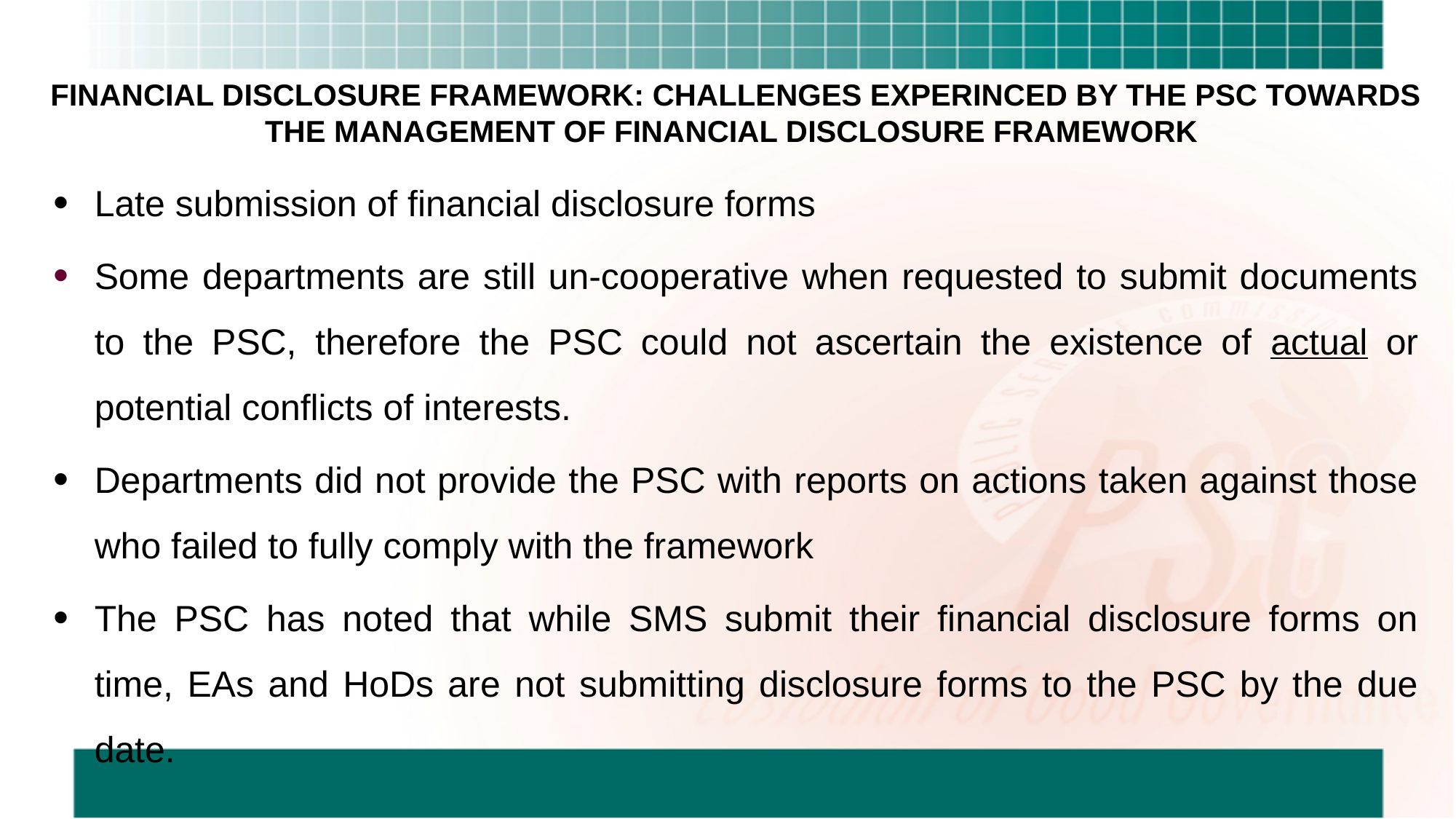

# FINANCIAL DISCLOSURE FRAMEWORK: CHALLENGES EXPERINCED BY THE PSC TOWARDS THE MANAGEMENT OF FINANCIAL DISCLOSURE FRAMEWORK
Late submission of financial disclosure forms
Some departments are still un-cooperative when requested to submit documents to the PSC, therefore the PSC could not ascertain the existence of actual or potential conflicts of interests.
Departments did not provide the PSC with reports on actions taken against those who failed to fully comply with the framework
The PSC has noted that while SMS submit their financial disclosure forms on time, EAs and HoDs are not submitting disclosure forms to the PSC by the due date.